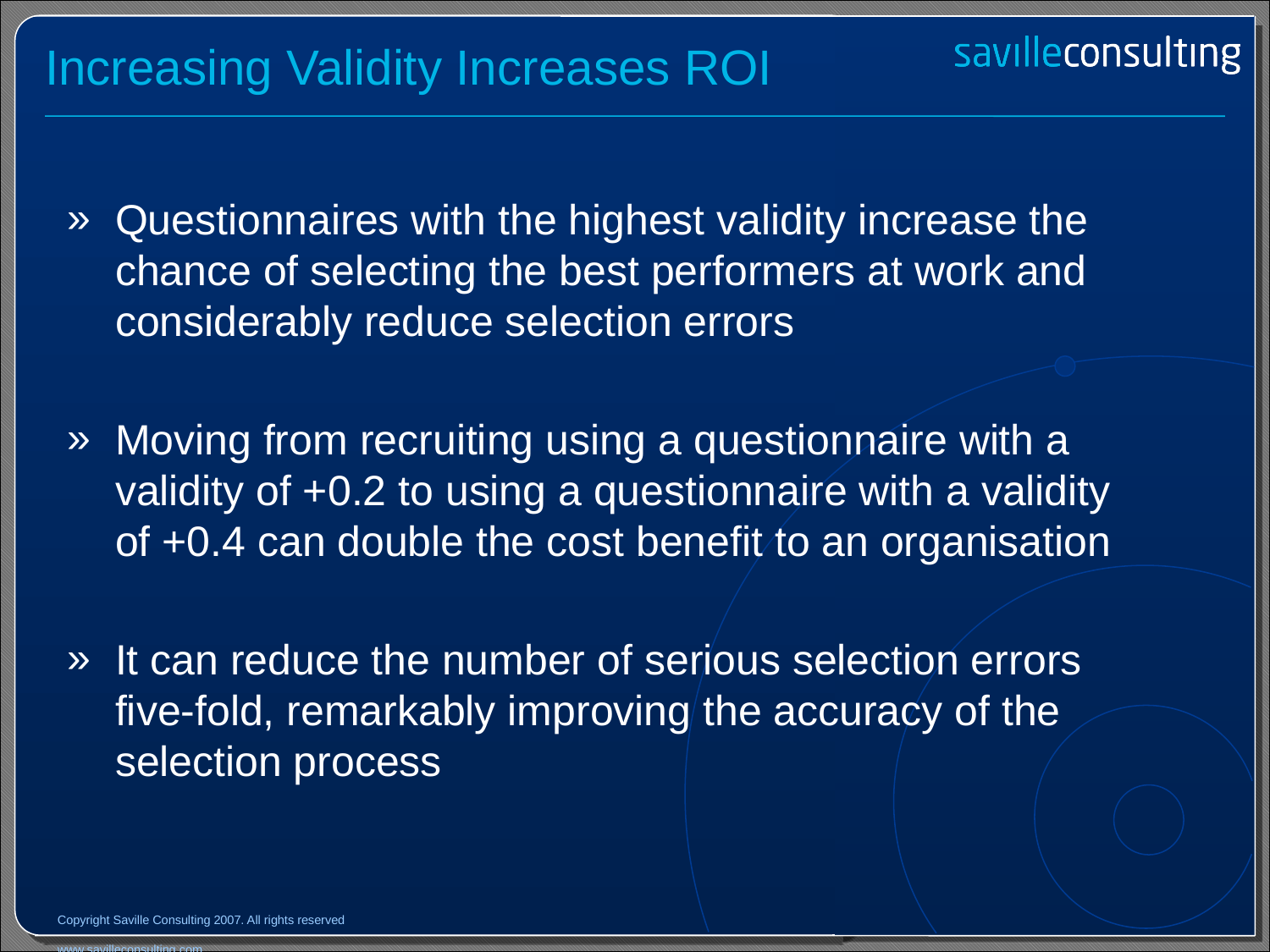

# Increasing Validity Increases ROI
Questionnaires with the highest validity increase the chance of selecting the best performers at work and considerably reduce selection errors

Moving from recruiting using a questionnaire with a validity of +0.2 to using a questionnaire with a validity of +0.4 can double the cost benefit to an organisation

It can reduce the number of serious selection errors five-fold, remarkably improving the accuracy of the selection process